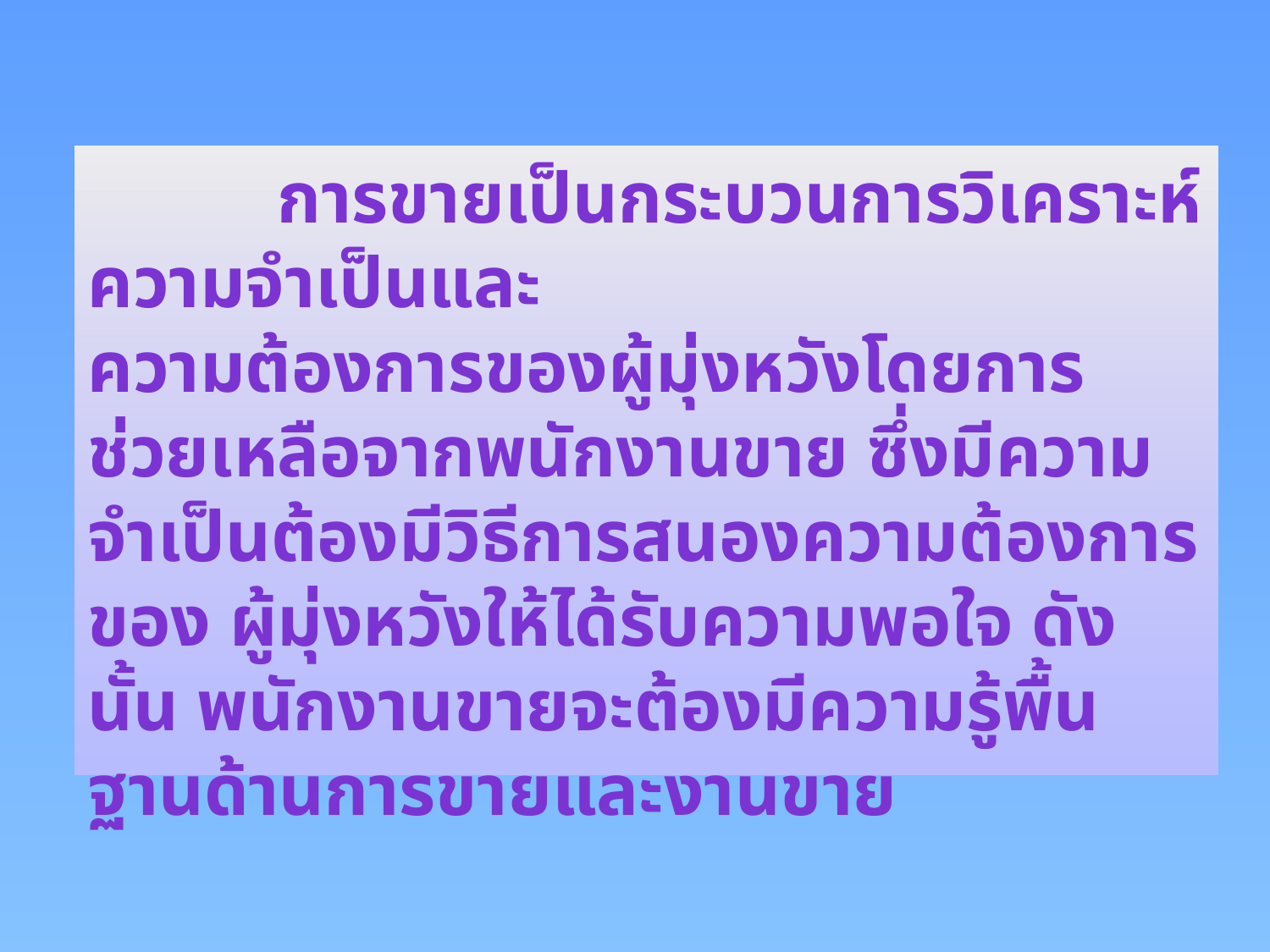

การขายเป็นกระบวนการวิเคราะห์ความจำเป็นและ                               ความต้องการของผู้มุ่งหวังโดยการช่วยเหลือจากพนักงานขาย ซึ่งมีความจำเป็นต้องมีวิธีการสนองความต้องการของ ผู้มุ่งหวังให้ได้รับความพอใจ ดังนั้น พนักงานขายจะต้องมีความรู้พื้นฐานด้านการขายและงานขาย